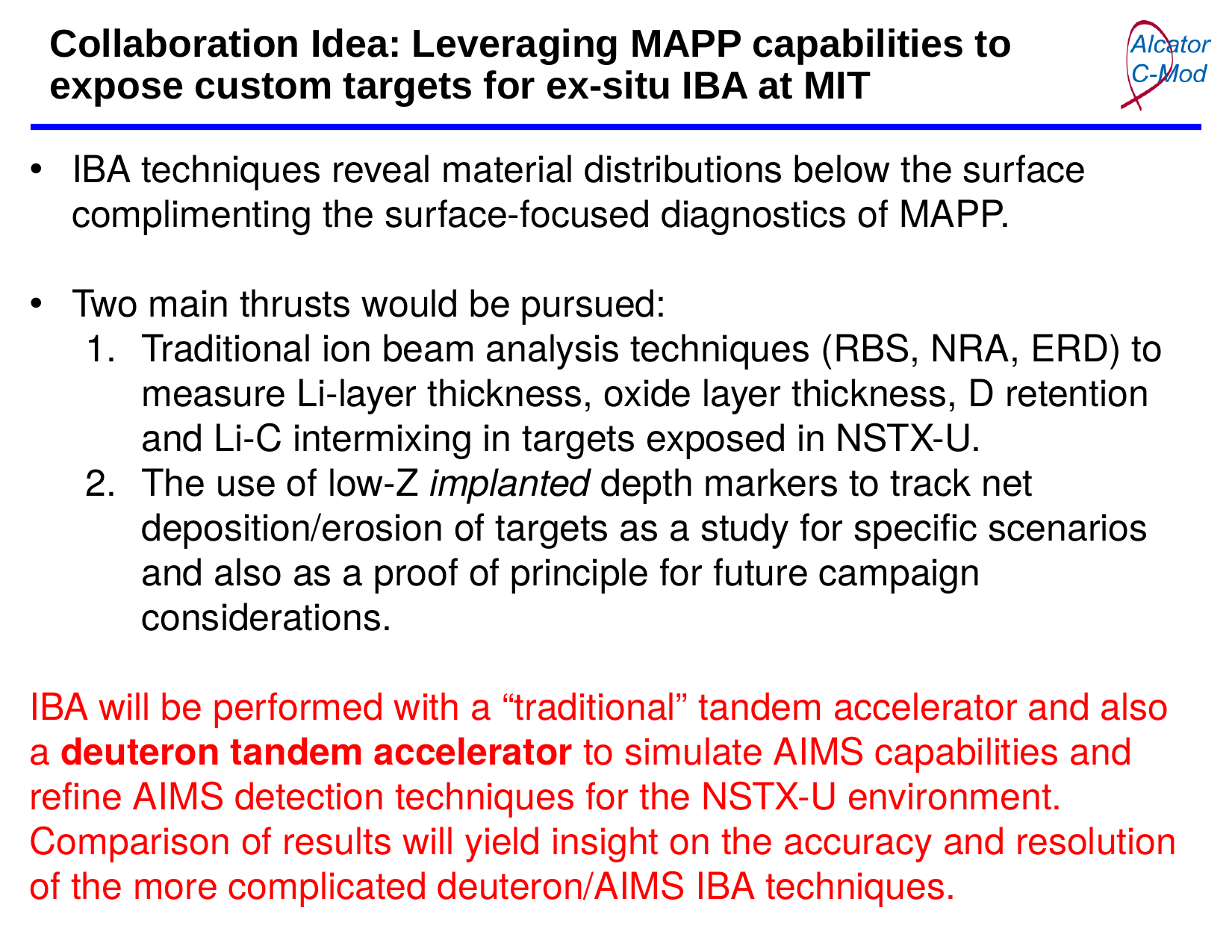

Collaboration Idea: Leveraging MAPP capabilities to expose custom targets for ex-situ IBA at MIT

IBA techniques reveal material distributions below the surface complimenting the surface-focused diagnostics of MAPP.

Two main thrusts would be pursued:
Traditional ion beam analysis techniques (RBS, NRA, ERD) to measure Li-layer thickness, oxide layer thickness, D retention and Li-C intermixing in targets exposed in NSTX-U.
The use of low-Z implanted depth markers to track net deposition/erosion of targets as a study for specific scenarios and also as a proof of principle for future campaign considerations.

IBA will be performed with a “traditional” tandem accelerator and also a deuteron tandem accelerator to simulate AIMS capabilities and refine AIMS detection techniques for the NSTX-U environment. Comparison of results will yield insight on the accuracy and resolution of the more complicated deuteron/AIMS IBA techniques.